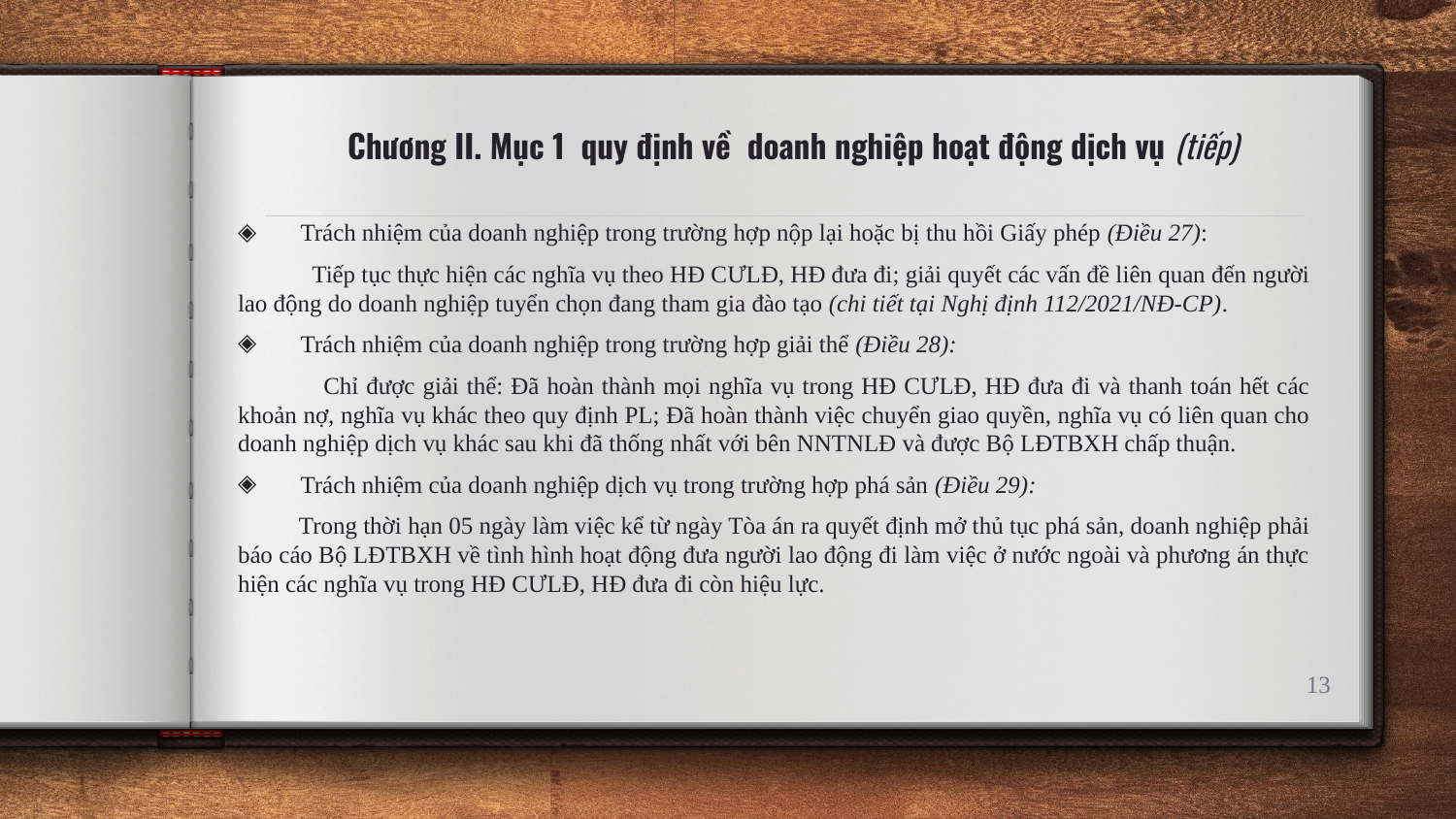

# Chương II. Mục 1  quy định về  doanh nghiệp hoạt động dịch vụ (tiếp)
Trách nhiệm của doanh nghiệp trong trường hợp nộp lại hoặc bị thu hồi Giấy phép (Điều 27):
            Tiếp tục thực hiện các nghĩa vụ theo HĐ CƯLĐ, HĐ đưa đi; giải quyết các vấn đề liên quan đến người lao động do doanh nghiệp tuyển chọn đang tham gia đào tạo (chi tiết tại Nghị định 112/2021/NĐ-CP).
Trách nhiệm của doanh nghiệp trong trường hợp giải thể (Điều 28):
           Chỉ được giải thể: Đã hoàn thành mọi nghĩa vụ trong HĐ CƯLĐ, HĐ đưa đi và thanh toán hết các khoản nợ, nghĩa vụ khác theo quy định PL; Đã hoàn thành việc chuyển giao quyền, nghĩa vụ có liên quan cho doanh nghiệp dịch vụ khác sau khi đã thống nhất với bên NNTNLĐ và được Bộ LĐTBXH chấp thuận.
Trách nhiệm của doanh nghiệp dịch vụ trong trường hợp phá sản (Điều 29):
          Trong thời hạn 05 ngày làm việc kể từ ngày Tòa án ra quyết định mở thủ tục phá sản, doanh nghiệp phải báo cáo Bộ LĐTBXH về tình hình hoạt động đưa người lao động đi làm việc ở nước ngoài và phương án thực hiện các nghĩa vụ trong HĐ CƯLĐ, HĐ đưa đi còn hiệu lực.
13